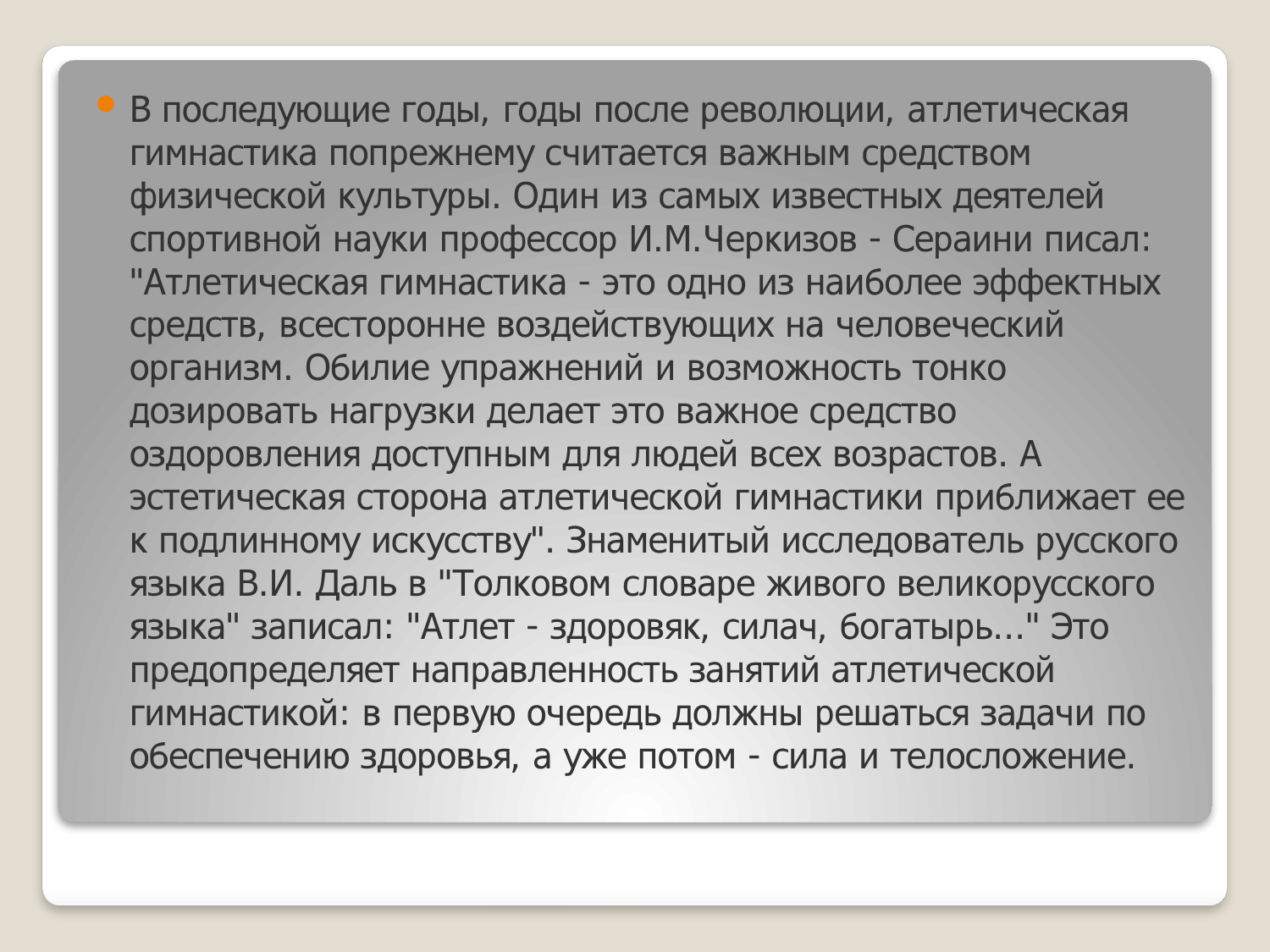

В последующие годы, годы после революции, атлетическая гимнастика попрежнему считается важным средством физической культуры. Один из самых известных деятелей спортивной науки профессор И.М.Черкизов - Сераини писал: "Атлетическая гимнастика - это одно из наиболее эффектных средств, всесторонне воздействующих на человеческий организм. Обилие упражнений и возможность тонко дозировать нагрузки делает это важное средство оздоровления доступным для людей всех возрастов. А эстетическая сторона атлетической гимнастики приближает ее к подлинному искусству". Знаменитый исследователь русского языка В.И. Даль в "Толковом словаре живого великорусского языка" записал: "Атлет - здоровяк, силач, богатырь..." Это предопределяет направленность занятий атлетической гимнастикой: в первую очередь должны решаться задачи по обеспечению здоровья, а уже потом - сила и телосложение.